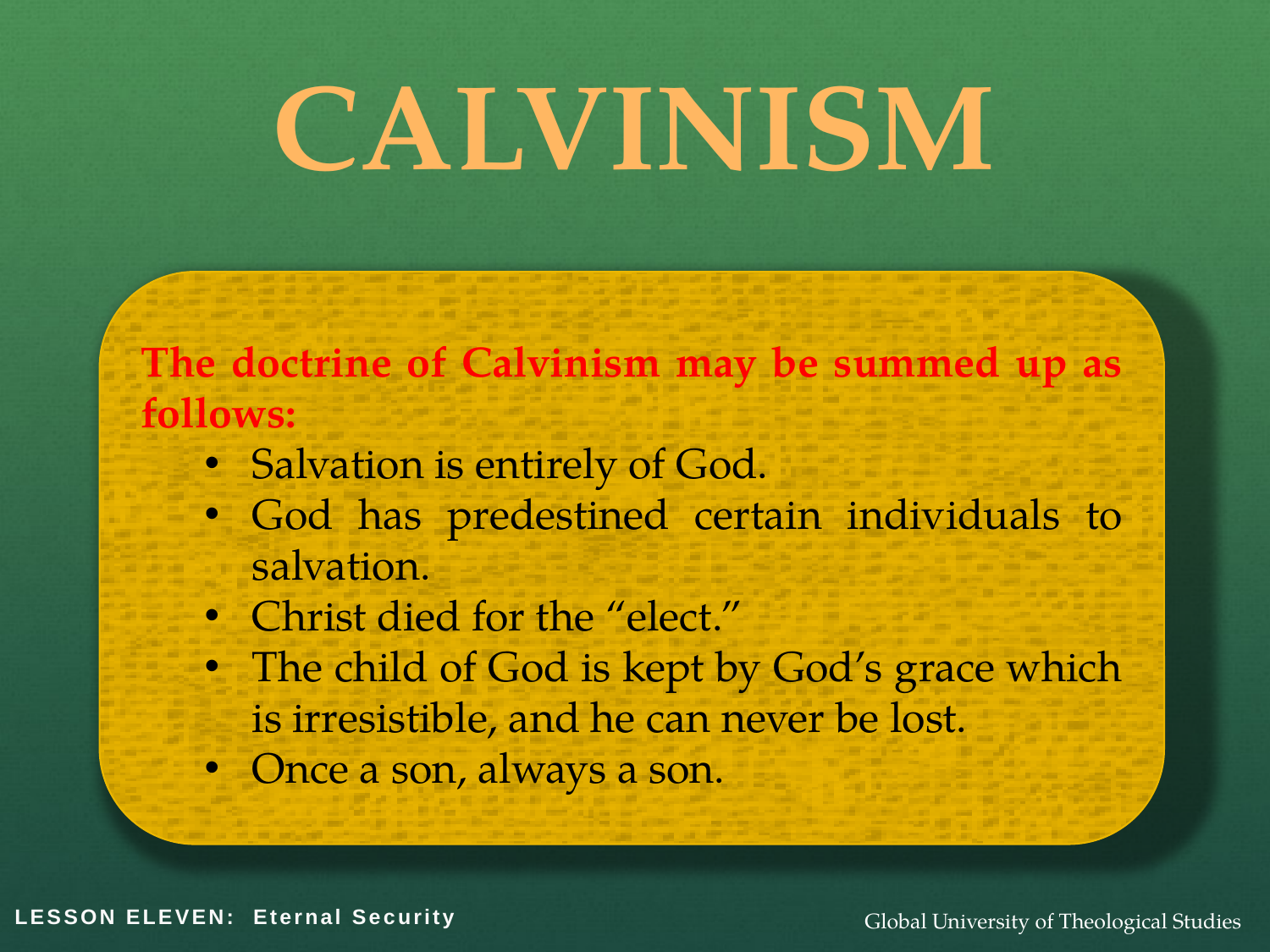

CALVINISM

The doctrine of Calvinism may be summed up as follows:
Salvation is entirely of God.
God has predestined certain individuals to salvation.
Christ died for the “elect.”
The child of God is kept by God’s grace which is irresistible, and he can never be lost.
Once a son, always a son.
LESSON ELEVEN:  Eternal Security
Global University of Theological Studies